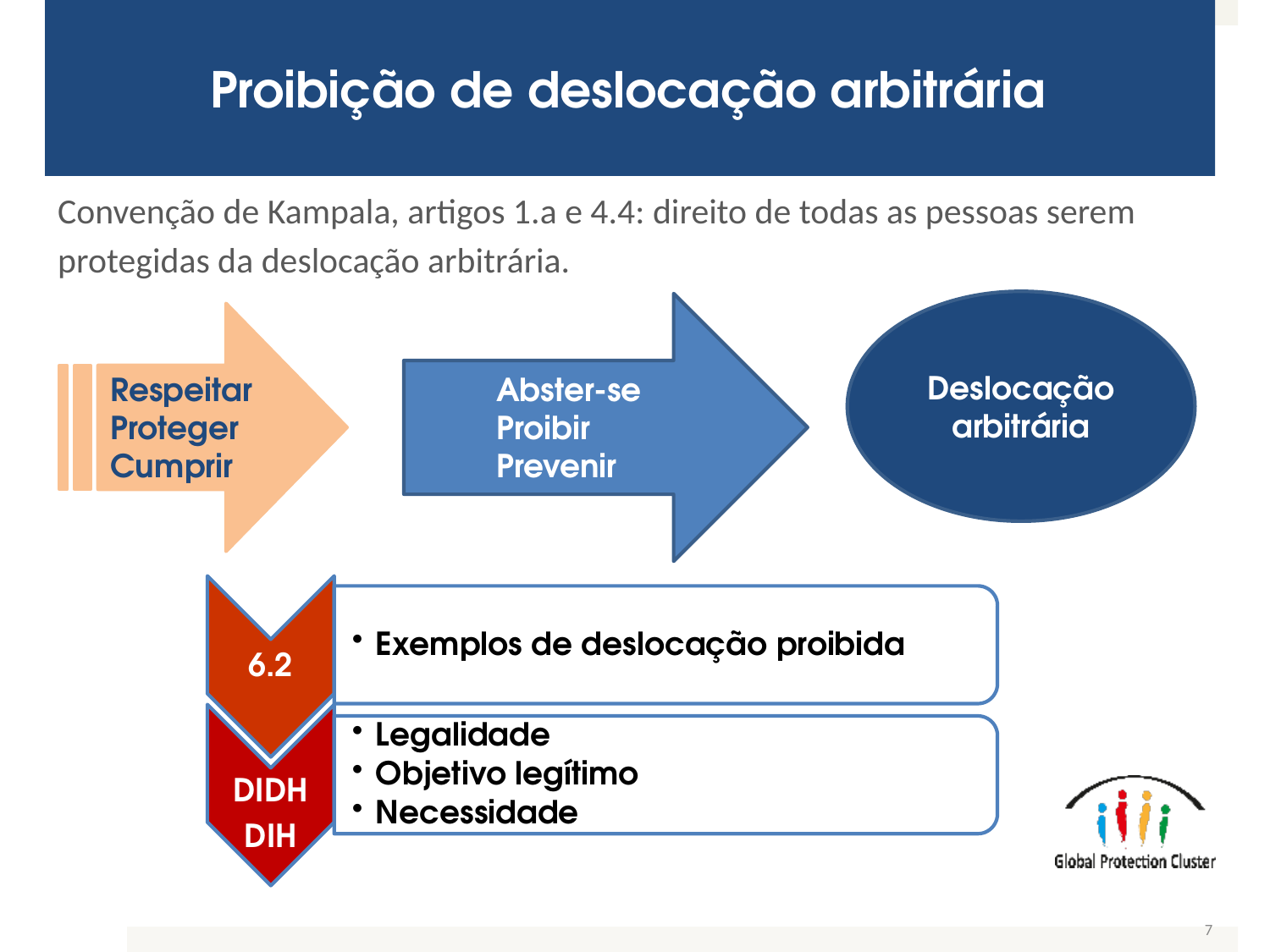

# Proibição de deslocação arbitrária
Convenção de Kampala, artigos 1.a e 4.4: direito de todas as pessoas serem protegidas da deslocação arbitrária.
Deslocação arbitrária
         Abster-se
         Proibir
         Prevenir
Respeitar
Proteger
Cumprir
6.2
Exemplos de deslocação proibida

DIDH
DIH
Legalidade
Objetivo legítimo
Necessidade